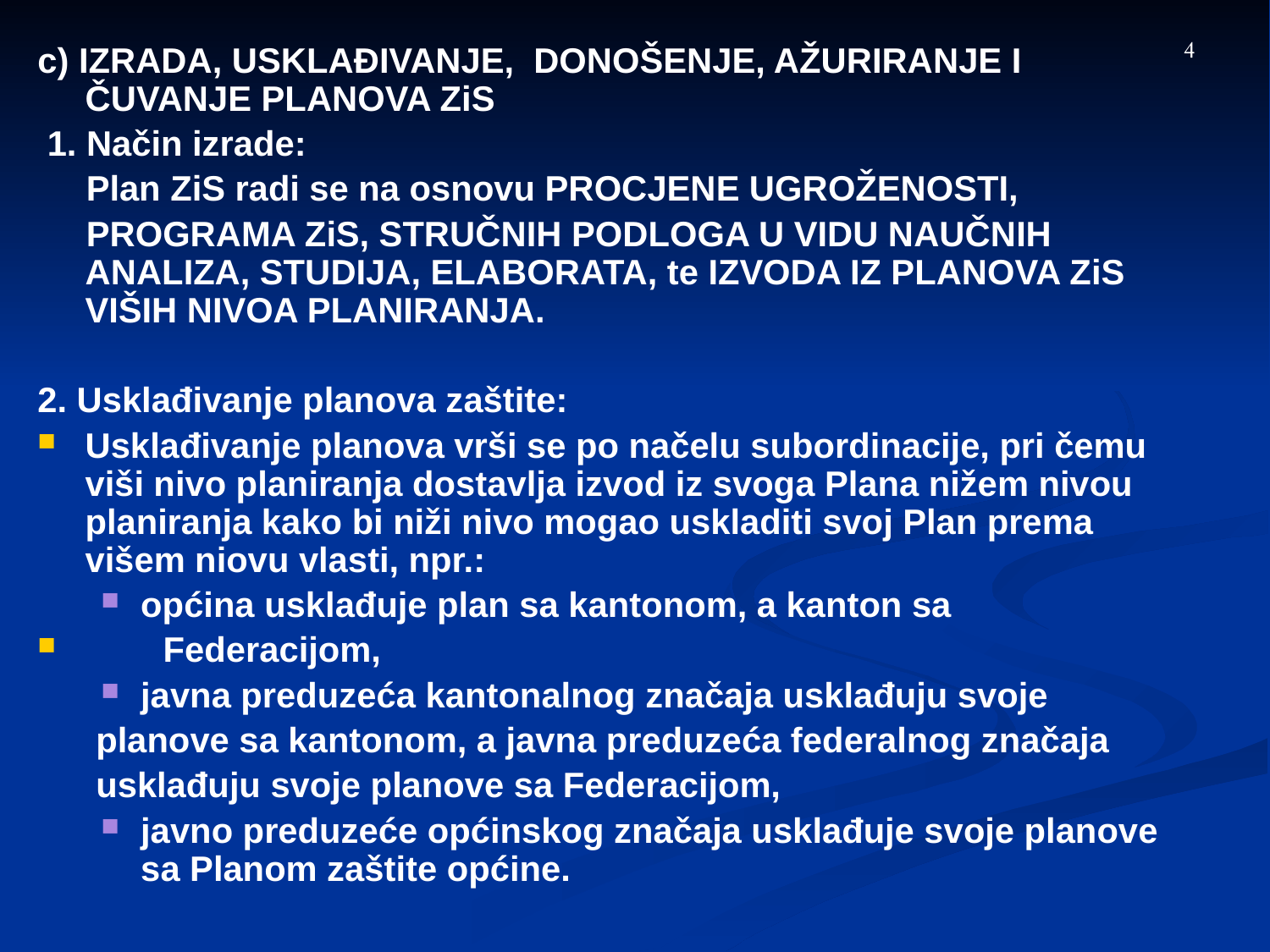

4
c) IZRADA, USKLAĐIVANJE,  DONOŠENJE, AŽURIRANJE I ČUVANJE PLANOVA ZiS
 1. Način izrade:
     Plan ZiS radi se na osnovu PROCJENE UGROŽENOSTI,
     PROGRAMA ZiS, STRUČNIH PODLOGA U VIDU NAUČNIH ANALIZA, STUDIJA, ELABORATA, te IZVODA IZ PLANOVA ZiS VIŠIH NIVOA PLANIRANJA.

2. Usklađivanje planova zaštite:
Usklađivanje planova vrši se po načelu subordinacije, pri čemu viši nivo planiranja dostavlja izvod iz svoga Plana nižem nivou planiranja kako bi niži nivo mogao uskladiti svoj Plan prema višem niovu vlasti, npr.:
općina usklađuje plan sa kantonom, a kanton sa
        Federacijom,
javna preduzeća kantonalnog značaja usklađuju svoje
      planove sa kantonom, a javna preduzeća federalnog značaja
      usklađuju svoje planove sa Federacijom,
javno preduzeće općinskog značaja usklađuje svoje planove sa Planom zaštite općine.